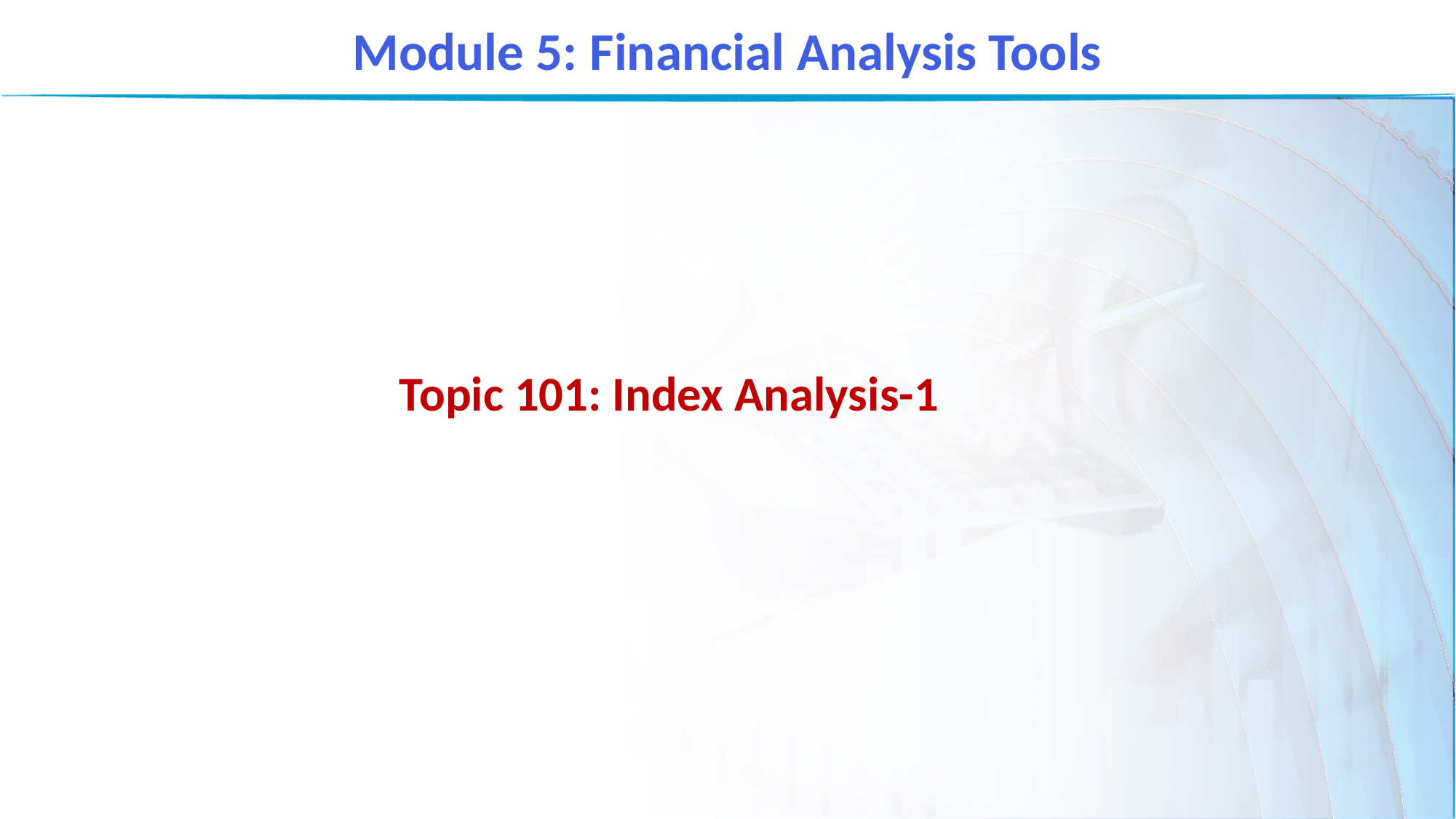

Module 5: Financial Analysis Tools
Topic 101: Index Analysis-1